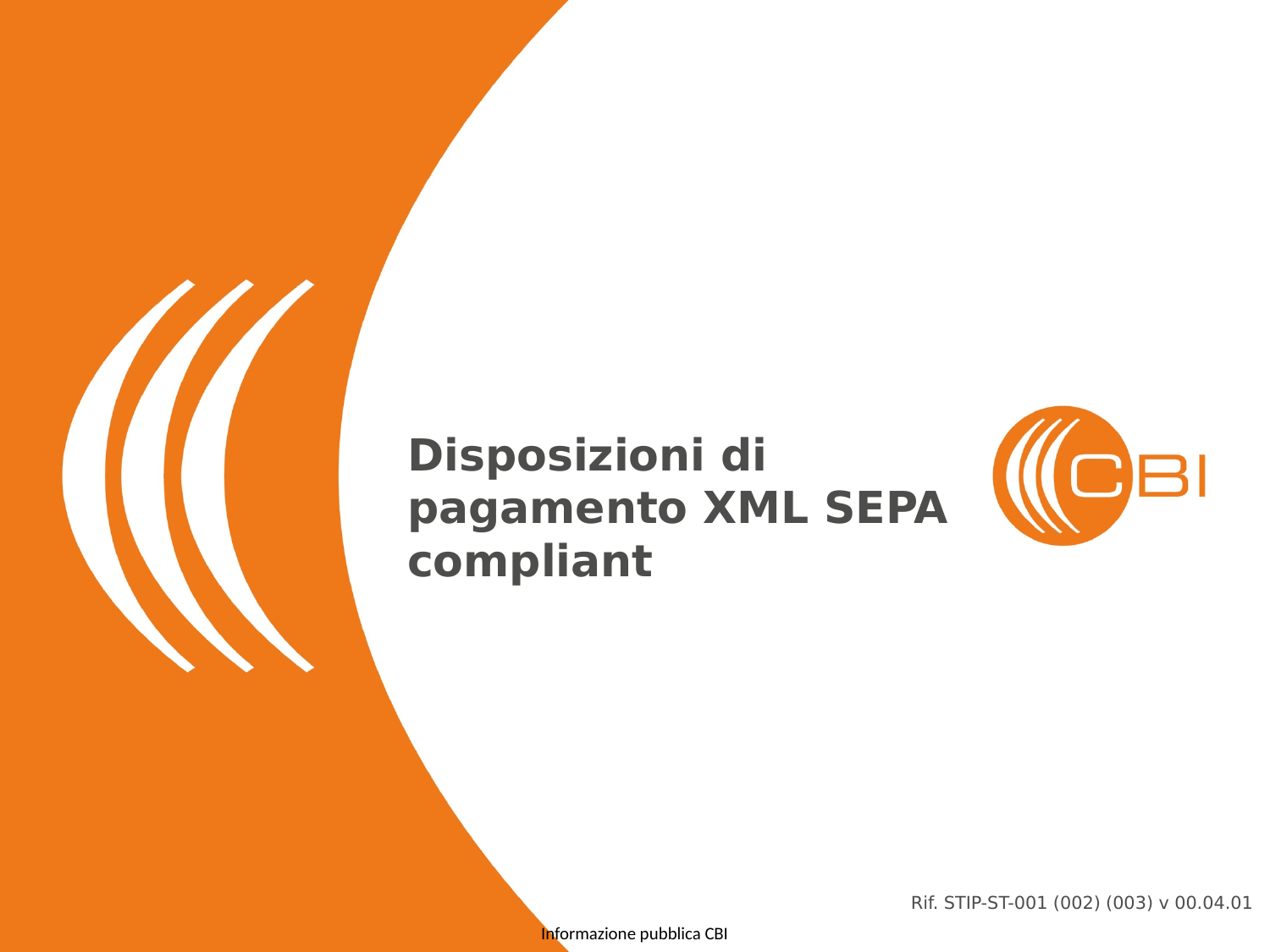

Disposizioni di pagamento XML SEPA compliant
Rif. STIP-ST-001 (002) (003) v 00.04.01